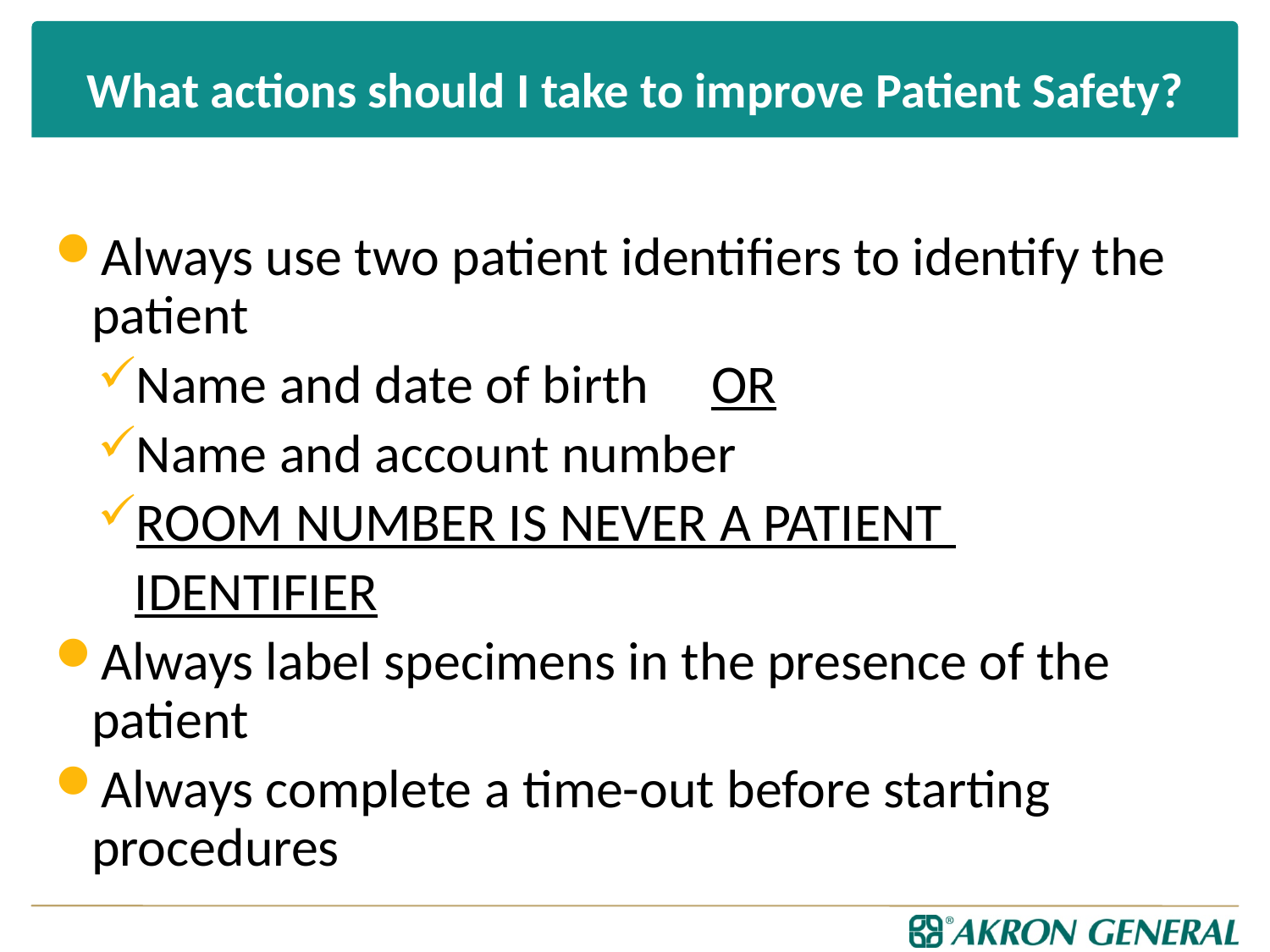

# What actions should I take to improve Patient Safety?
Always use two patient identifiers to identify the patient
Name and date of birth     OR
Name and account number
ROOM NUMBER IS NEVER A PATIENT
   IDENTIFIER
Always label specimens in the presence of the patient
Always complete a time-out before starting procedures